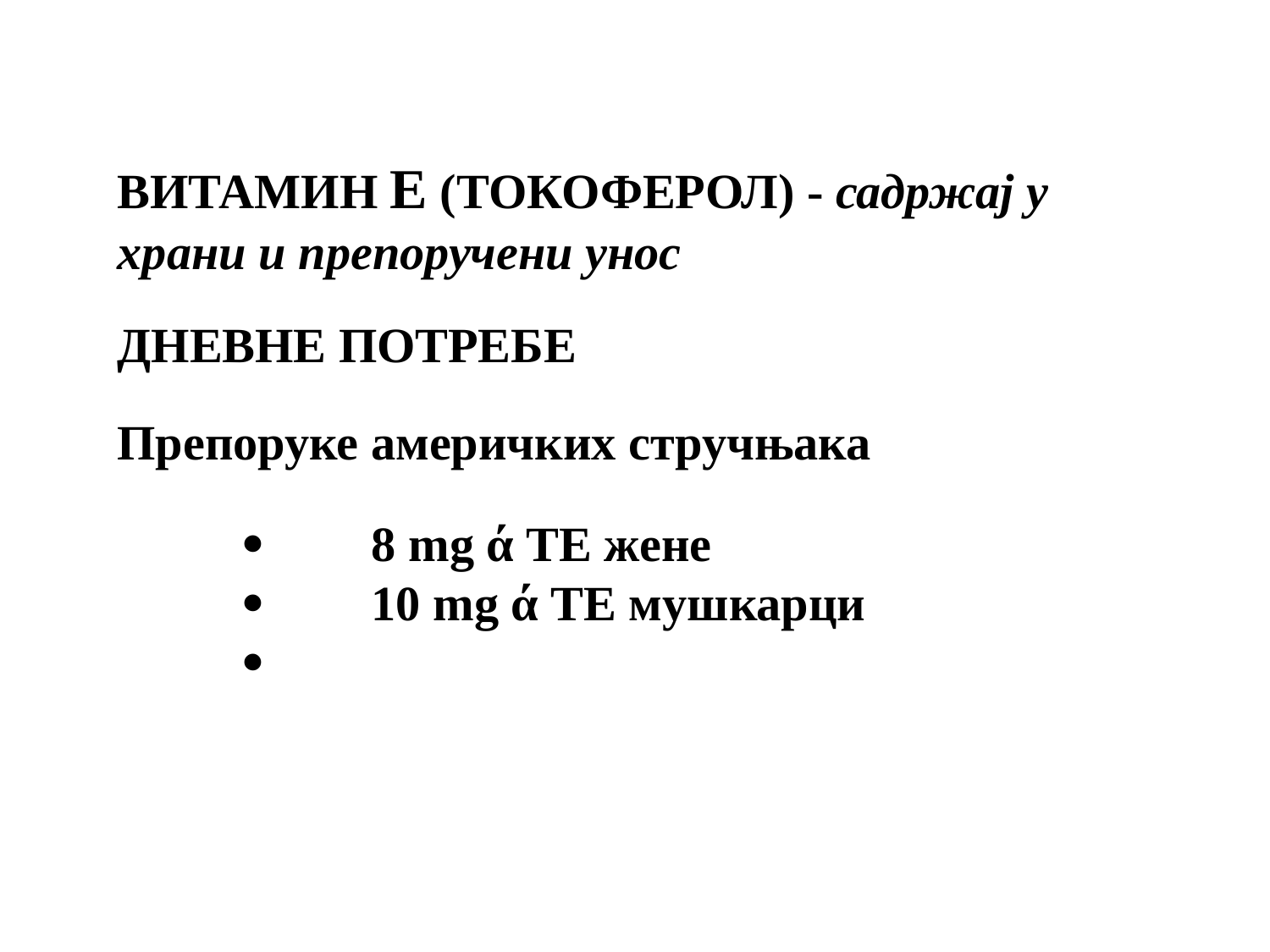

ВИТАМИН Е (ТОКОФЕРОЛ) - садржај у храни и препоручени унос

ДНЕВНЕ ПОТРЕБЕ

Препоруке америчких стручњака

•	8 mg ά ТЕ жене
•	10 mg ά ТЕ мушкарци
•